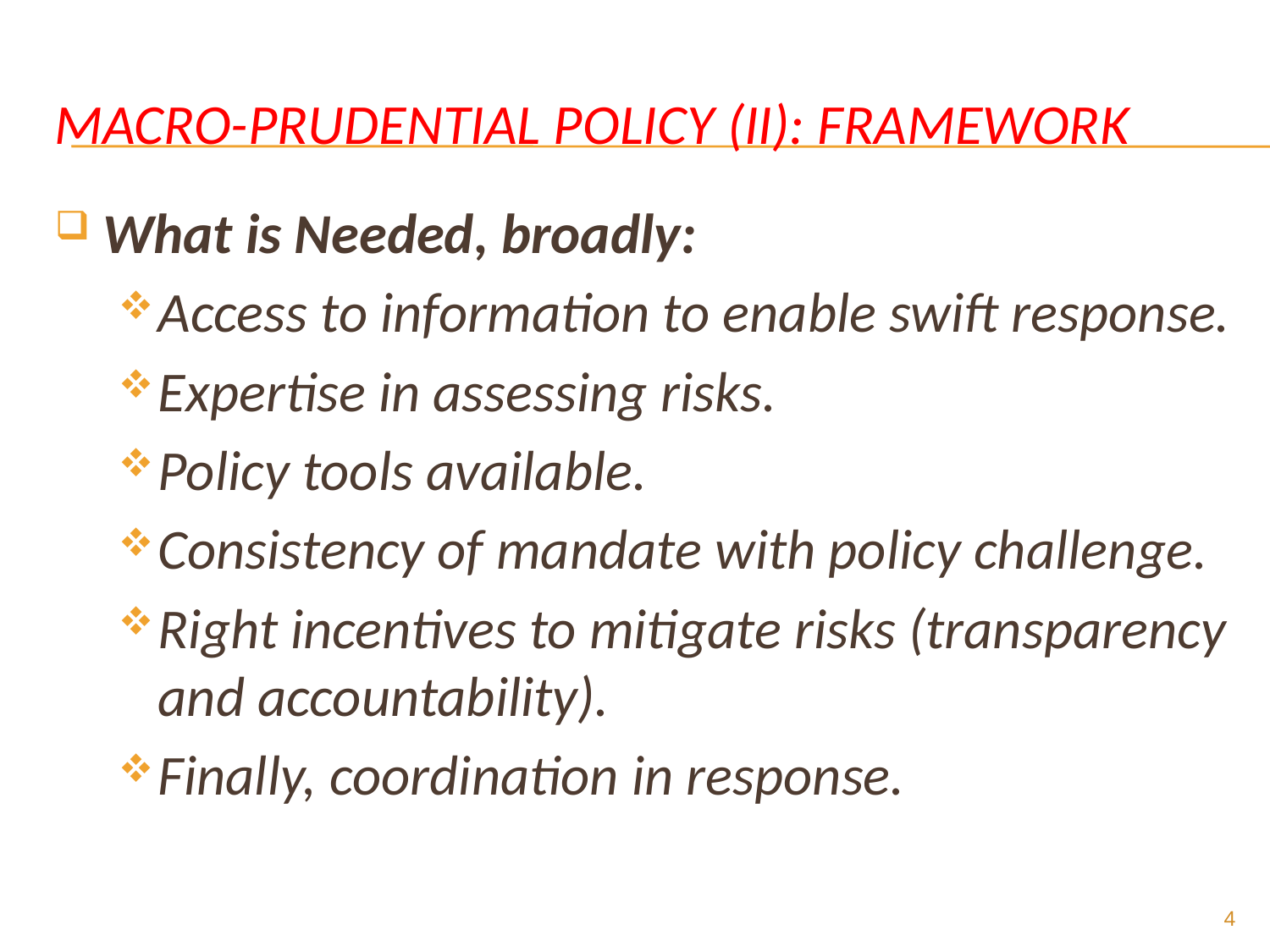

# macro-prudential policy (II): Framework
What is Needed, broadly:
Access to information to enable swift response.
Expertise in assessing risks.
Policy tools available.
Consistency of mandate with policy challenge.
Right incentives to mitigate risks (transparency and accountability).
Finally, coordination in response.

4